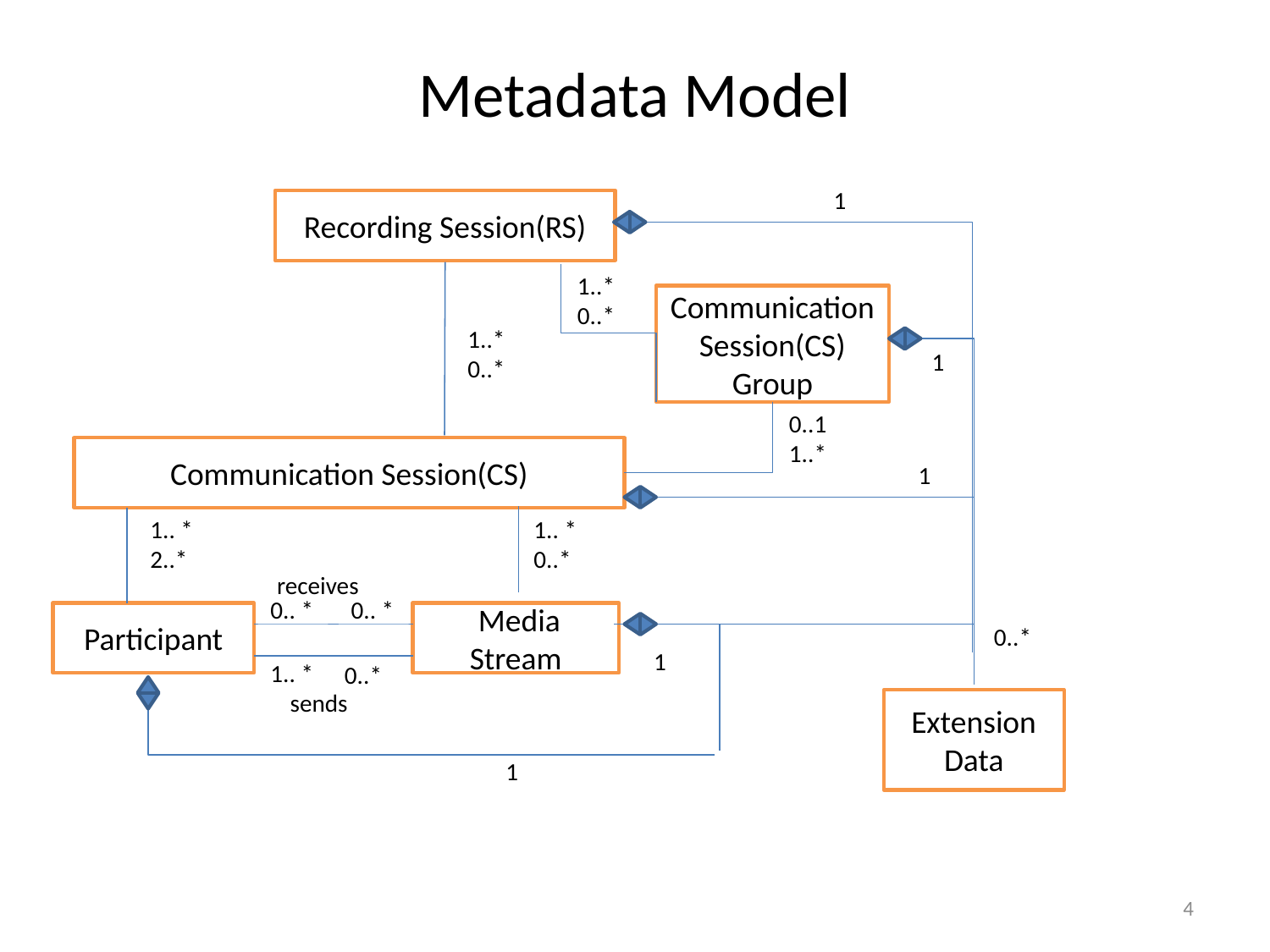

# Metadata Model
1
Recording Session(RS)

1..*
0..*
Communication Session(CS) Group

1..*
0..*
1
0..1
1..*
Communication Session(CS)
1

1.. *
2..*
1.. *
0..*
receives
0.. *
0.. *
Participant
 Media Stream

0..*
1
1.. *
0..*

sends
Extension
Data
1
4